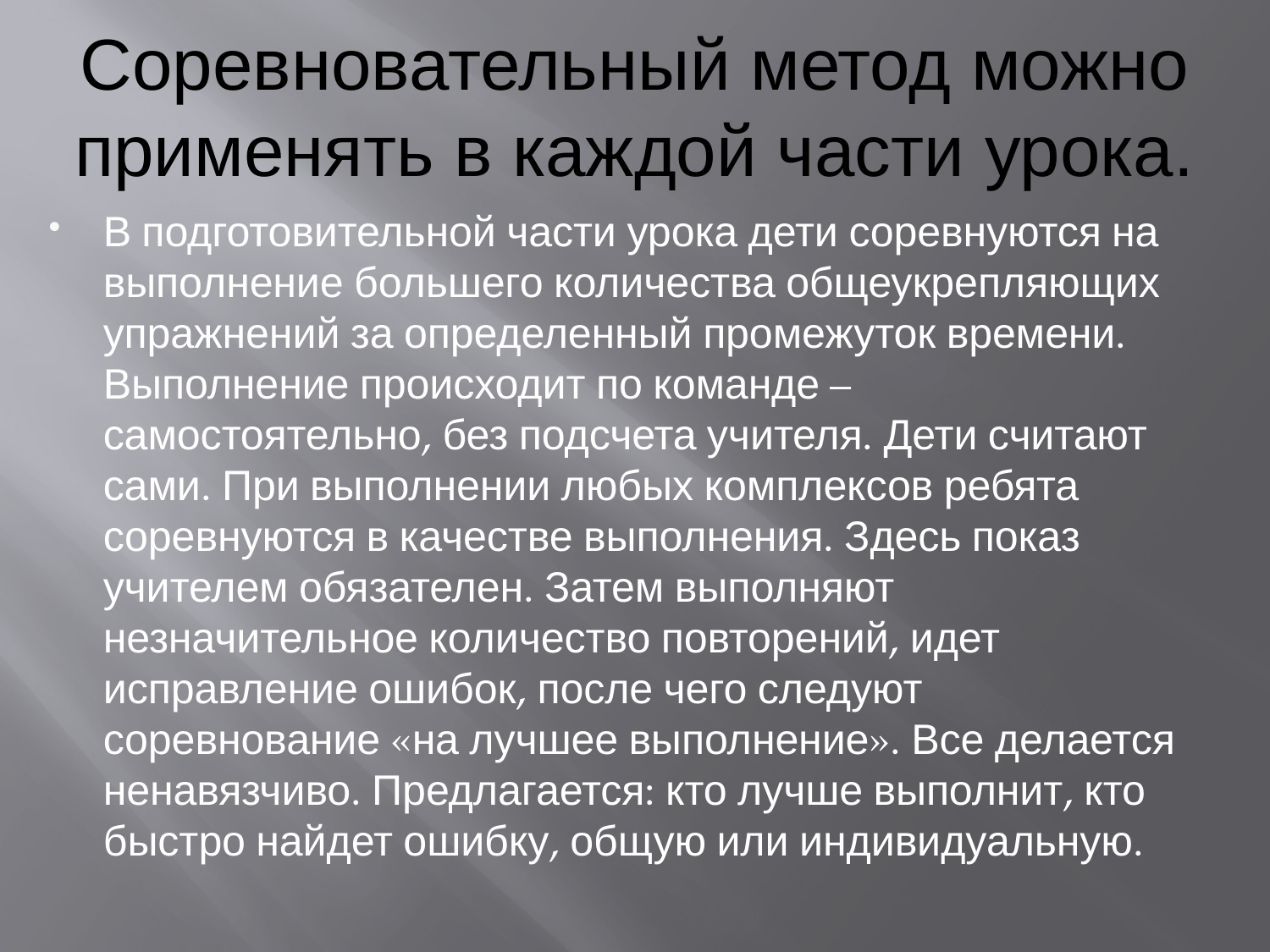

# Соревновательный метод можно применять в каждой части урока.
В подготовительной части урока дети соревнуются на выполнение большего количества общеукрепляющих упражнений за определенный промежуток времени. Выполнение происходит по команде – самостоятельно, без подсчета учителя. Дети считают сами. При выполнении любых комплексов ребята соревнуются в качестве выполнения. Здесь показ учителем обязателен. Затем выполняют незначительное количество повторений, идет исправление ошибок, после чего следуют соревнование «на лучшее выполнение». Все делается ненавязчиво. Предлагается: кто лучше выполнит, кто быстро найдет ошибку, общую или индивидуальную.